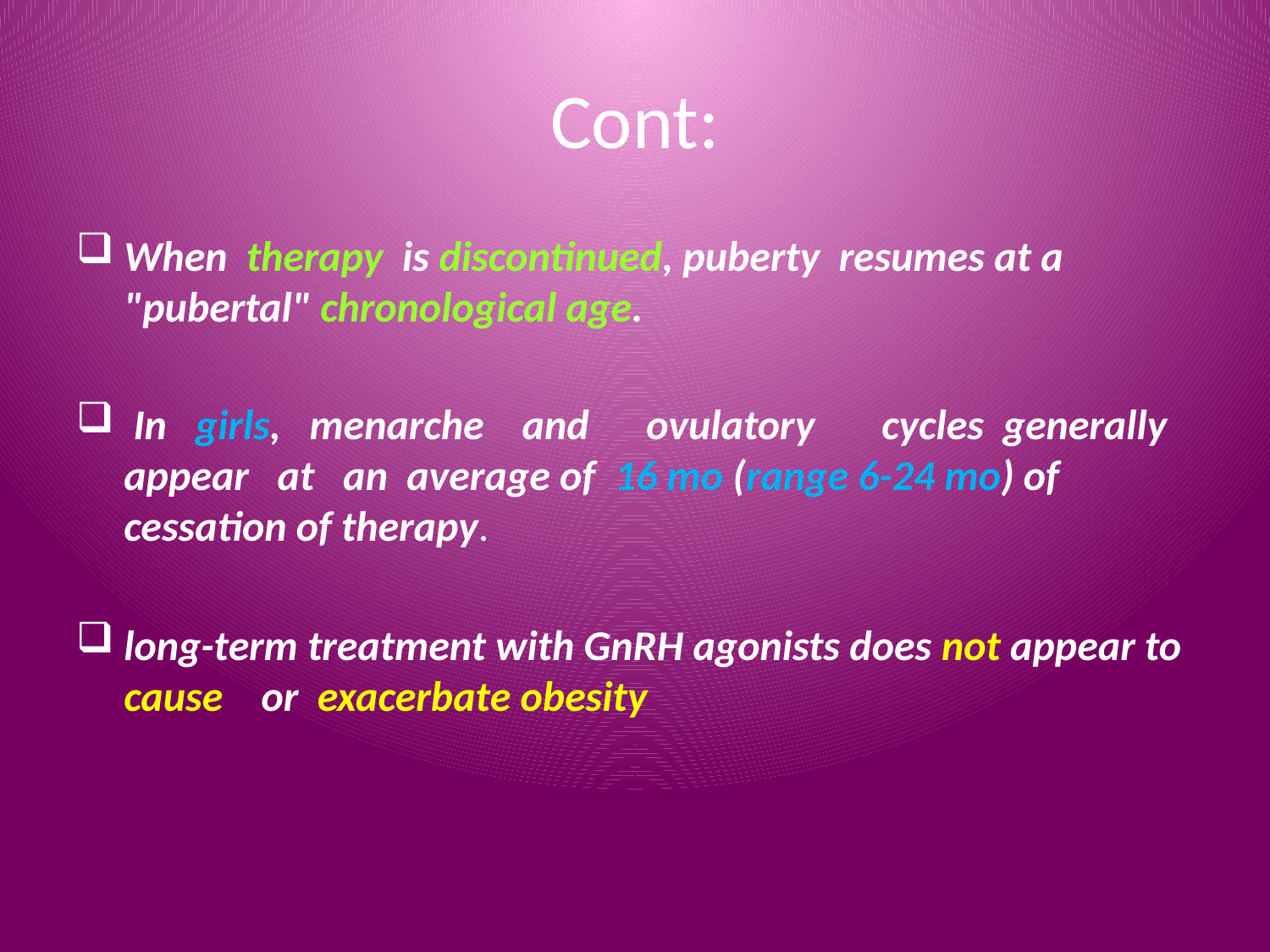

# Cont:
When  therapy  is discontinued, puberty  resumes at a "pubertal" chronological age.

 In   girls,   menarche    and      ovulatory       cycles  generally  appear   at   an  average of  16 mo (range 6-24 mo) of cessation of therapy.

long-term treatment with GnRH agonists does not appear to cause    or  exacerbate obesity